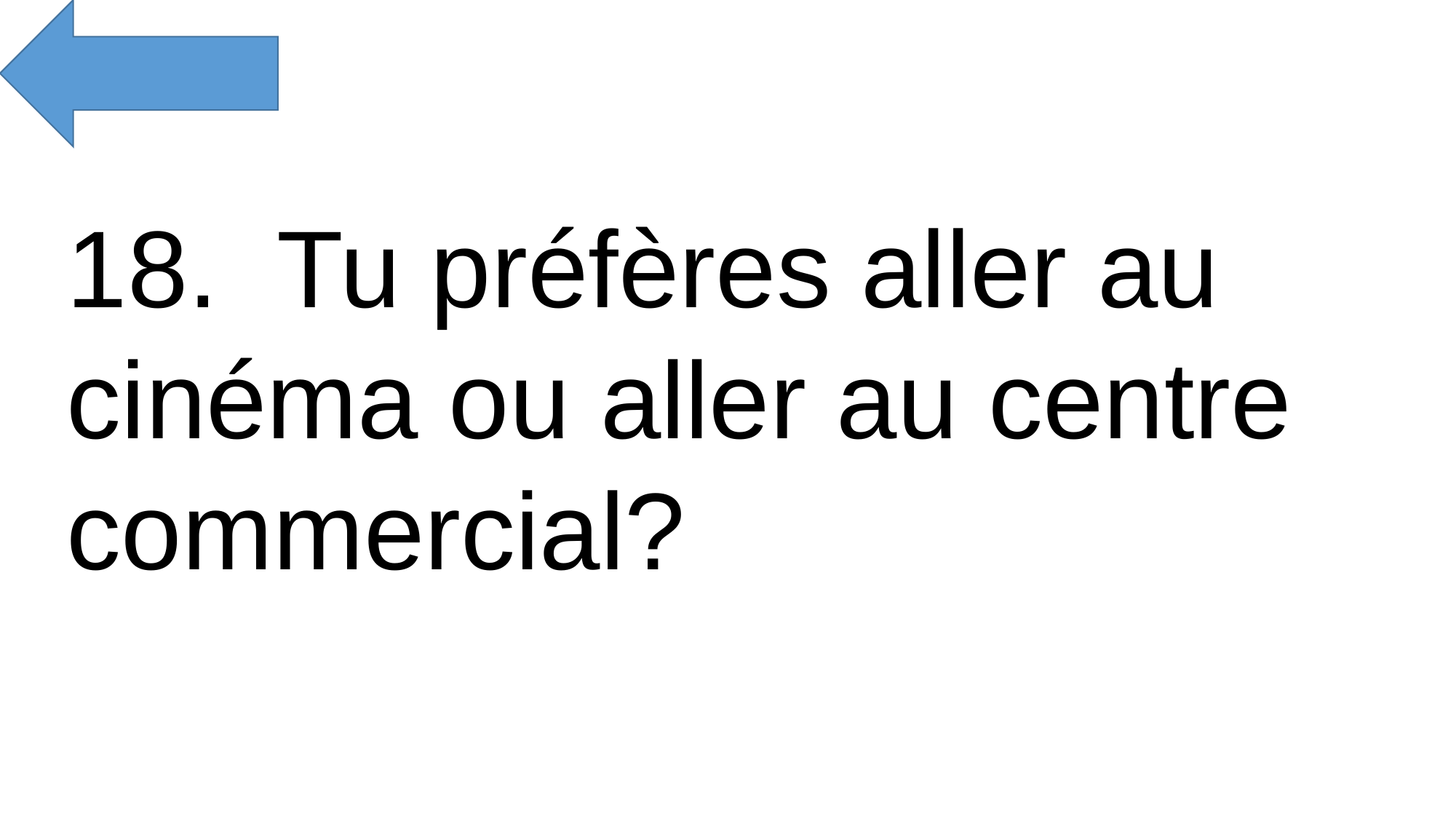

18.  Tu préfères aller au cinéma ou aller au centre commercial?